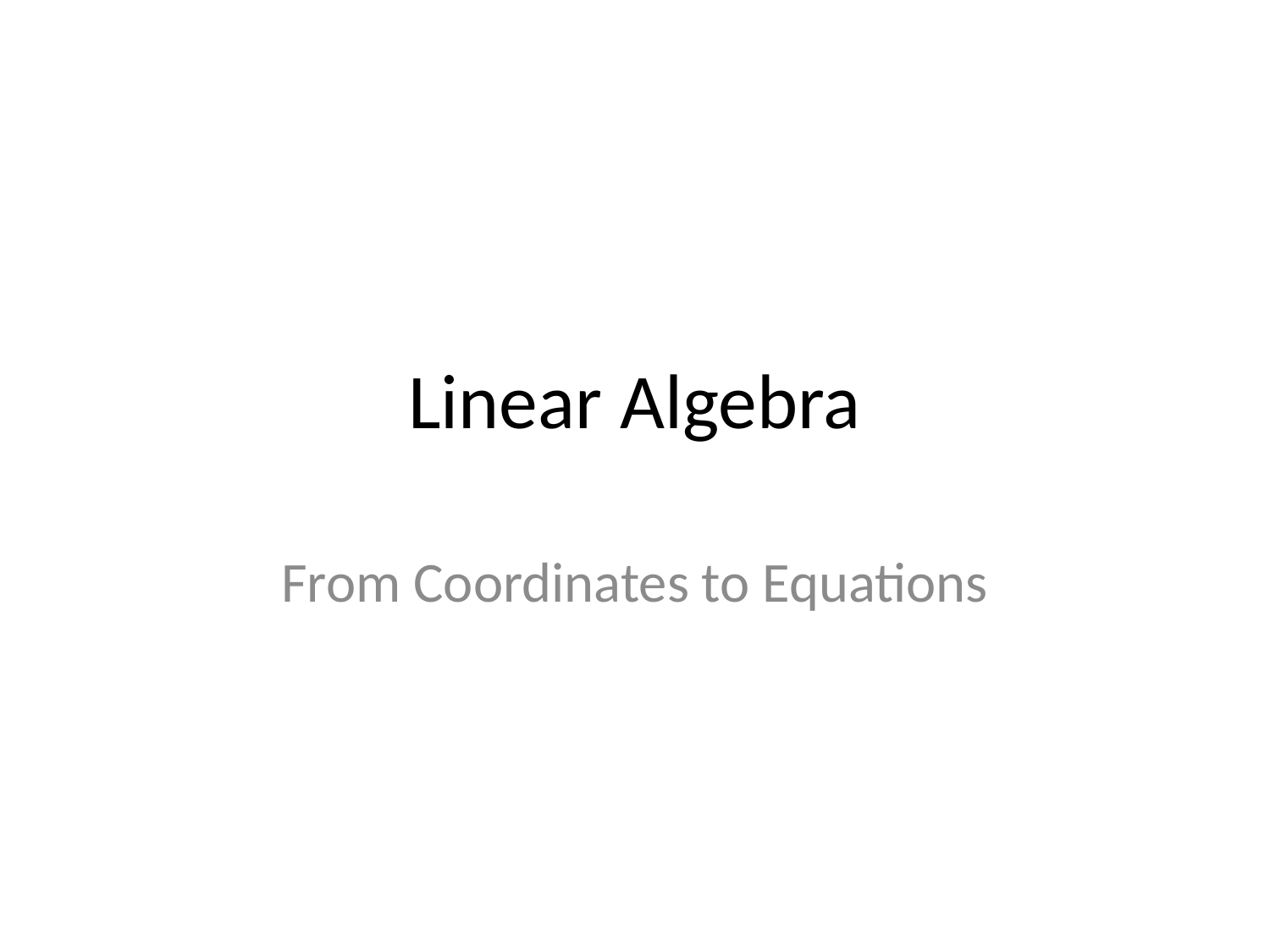

# Linear Algebra
From Coordinates to Equations